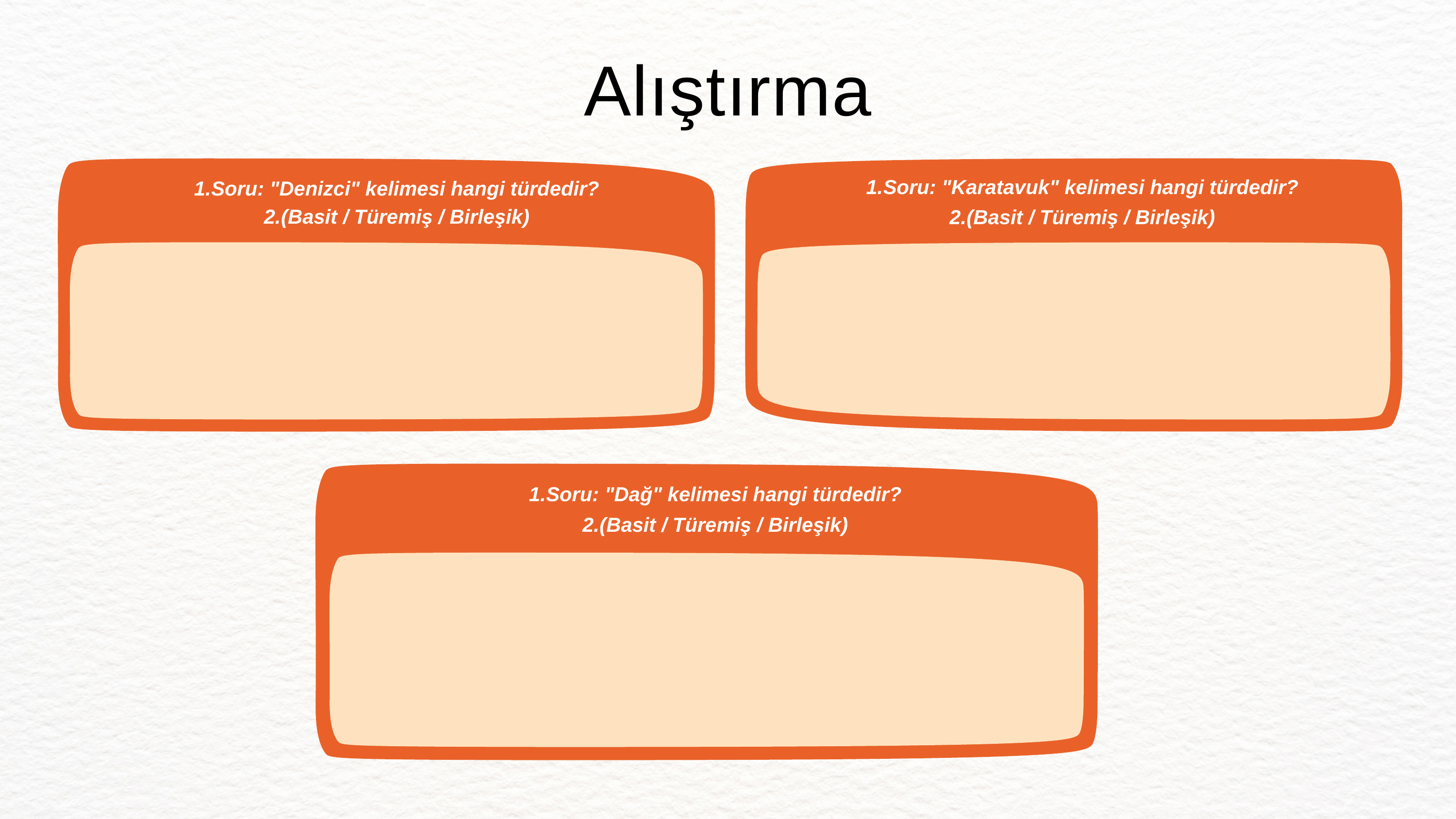

Alıştırma

Soru: "Karatavuk" kelimesi hangi türdedir?
(Basit / Türemiş / Birleşik)
Soru: "Denizci" kelimesi hangi türdedir?
(Basit / Türemiş / Birleşik)

Soru: "Dağ" kelimesi hangi türdedir?
(Basit / Türemiş / Birleşik)